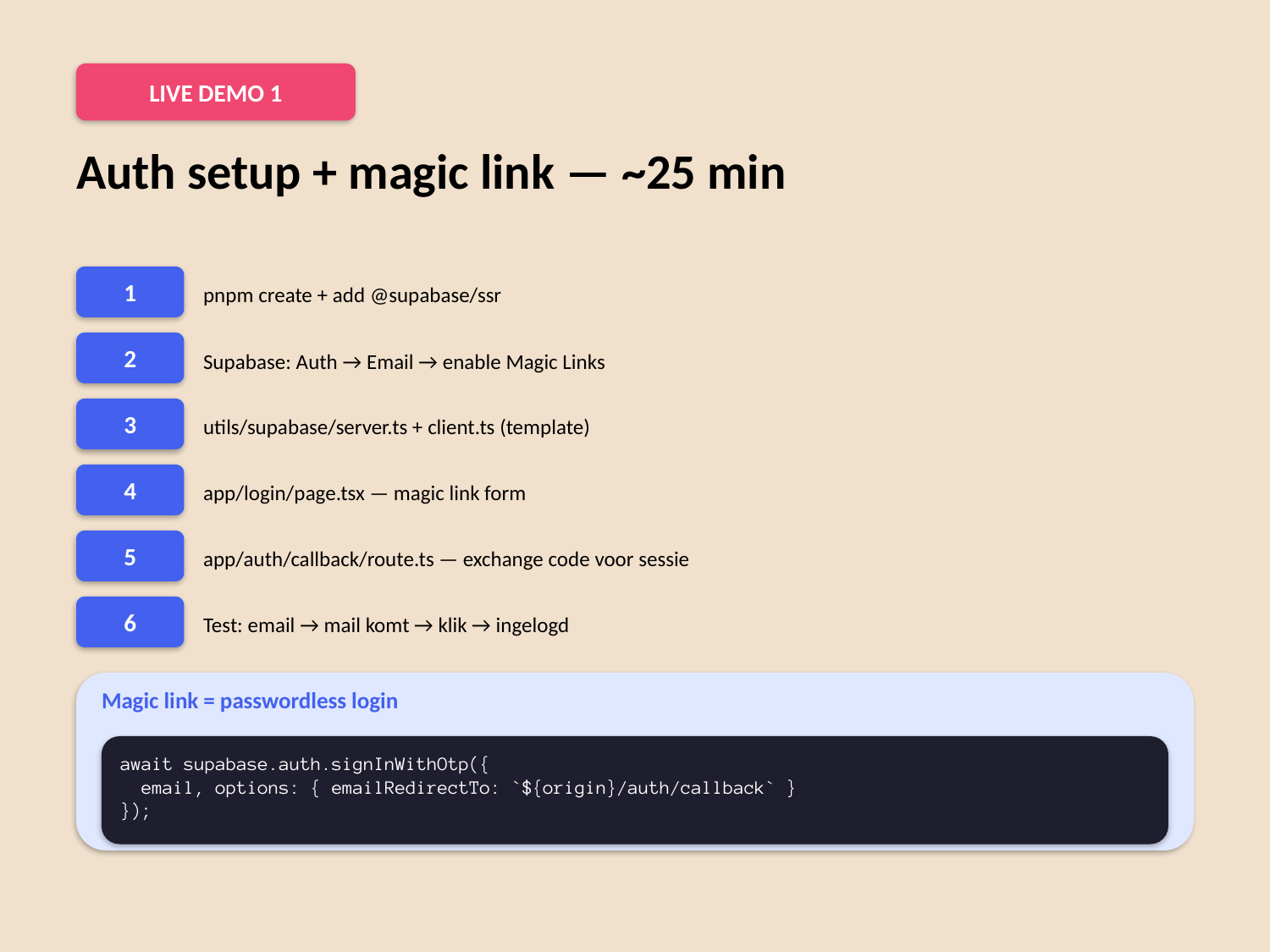

LIVE DEMO 1
Auth setup + magic link — ~25 min

1
pnpm create + add @supabase/ssr

2
Supabase: Auth → Email → enable Magic Links

3
utils/supabase/server.ts + client.ts (template)

4
app/login/page.tsx — magic link form

5
app/auth/callback/route.ts — exchange code voor sessie

6
Test: email → mail komt → klik → ingelogd

Magic link = passwordless login

await supabase.auth.signInWithOtp({
  email, options: { emailRedirectTo: `${origin}/auth/callback` }
});